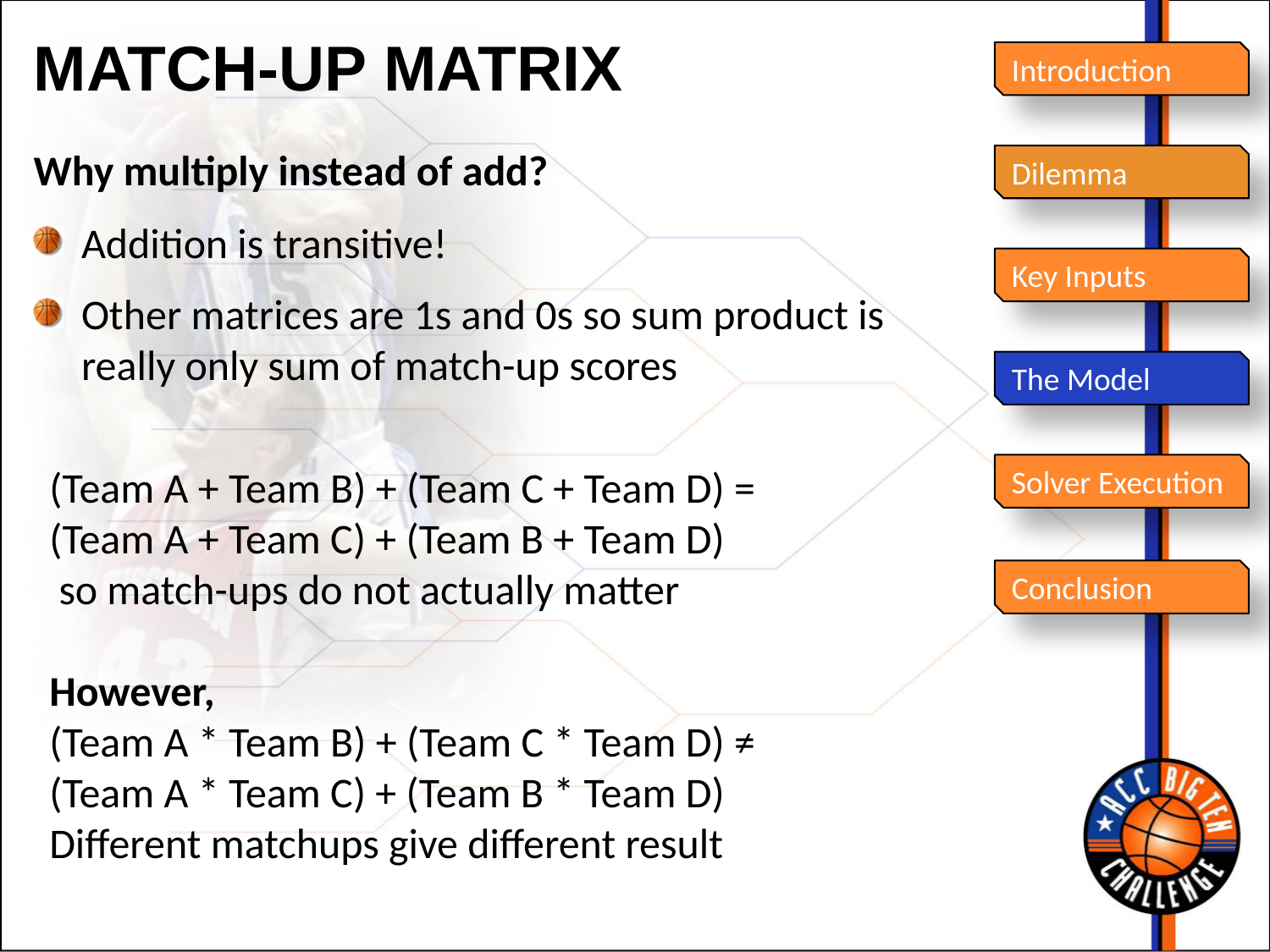

Match-Up matrix
Introduction
Why multiply instead of add?
Addition is transitive!
Other matrices are 1s and 0s so sum product is really only sum of match-up scores

(Team A + Team B) + (Team C + Team D) =
(Team A + Team C) + (Team B + Team D)
 so match-ups do not actually matter

However,
(Team A * Team B) + (Team C * Team D) ≠
(Team A * Team C) + (Team B * Team D)
Different matchups give different result

Dilemma

Key Inputs
The Model
Solver Execution
Conclusion